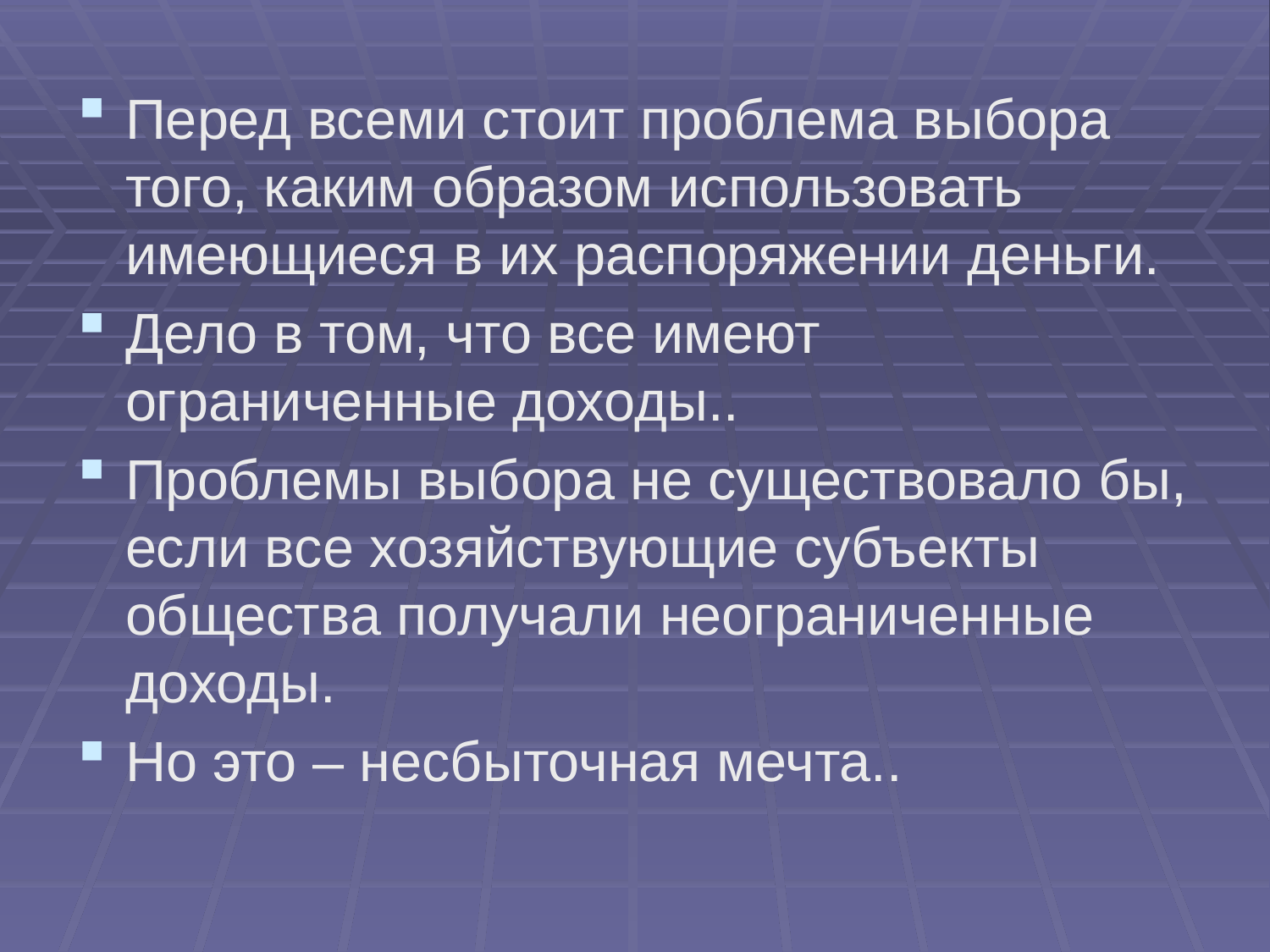

#
Перед всеми стоит проблема выбора того, каким образом использовать имеющиеся в их распоряжении деньги.
Дело в том, что все имеют ограниченные доходы..
Проблемы выбора не существовало бы, если все хозяйствующие субъекты общества получали неограниченные доходы.
Но это – несбыточная мечта..